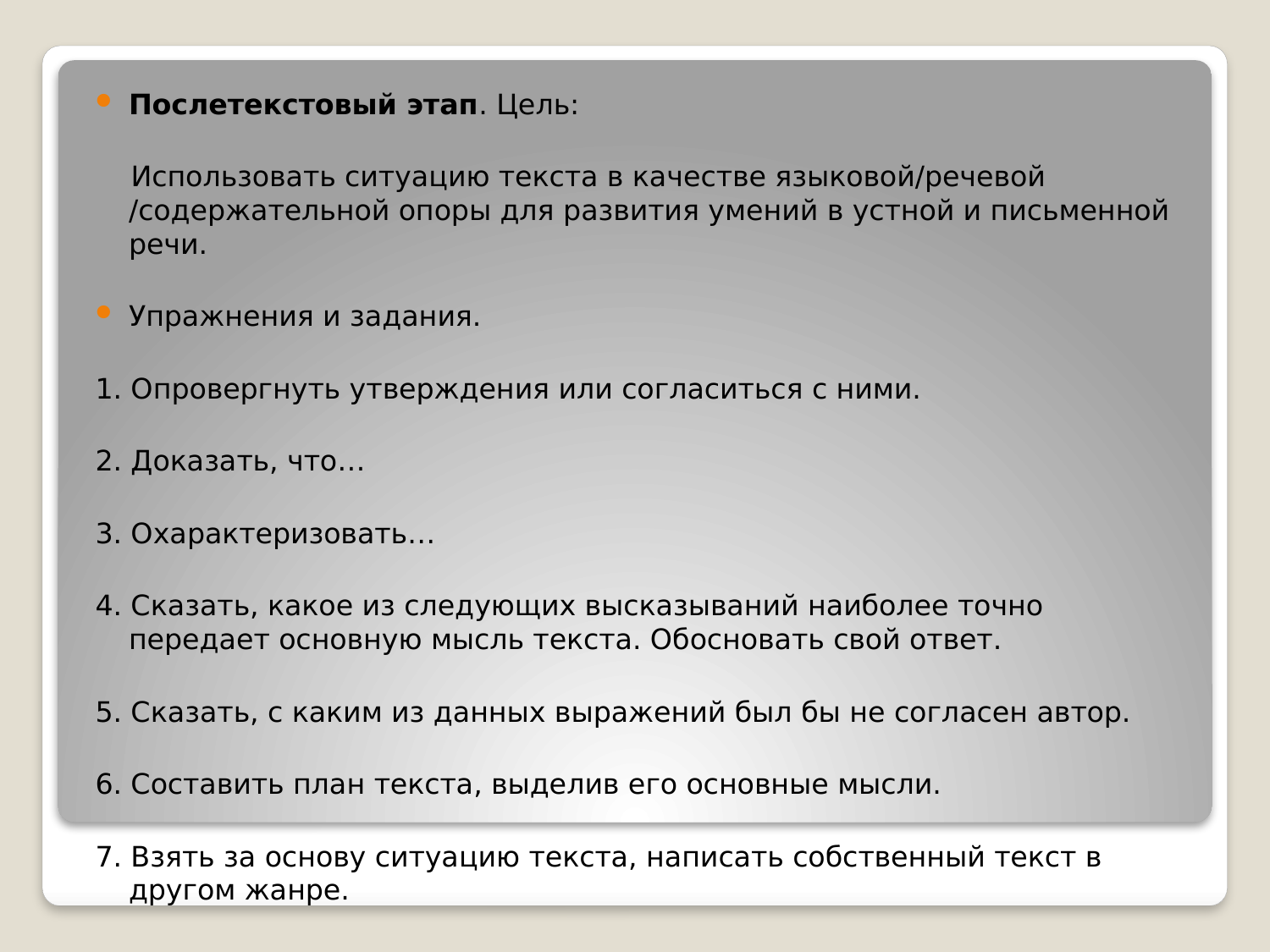

Послетекстовый этап. Цель:

    Использовать ситуацию текста в качестве языковой/речевой /содержательной опоры для развития умений в устной и письменной речи.

Упражнения и задания.

1. Опровергнуть утверждения или согласиться с ними.

2. Доказать, что…

3. Охарактеризовать…

4. Сказать, какое из следующих высказываний наиболее точно передает основную мысль текста. Обосновать свой ответ.

5. Сказать, с каким из данных выражений был бы не согласен автор.

6. Составить план текста, выделив его основные мысли.

7. Взять за основу ситуацию текста, написать собственный текст в другом жанре.